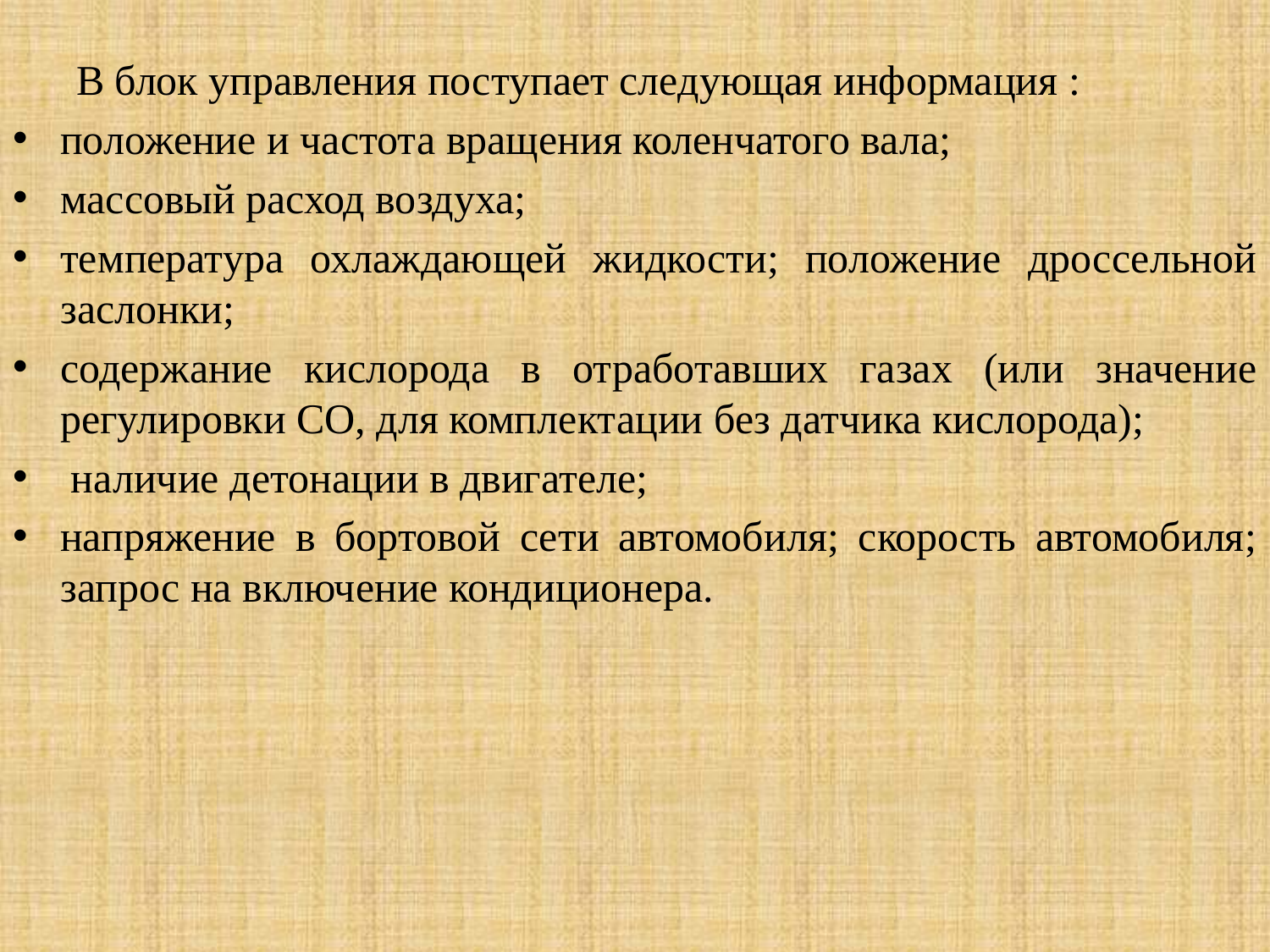

В блок управления поступает следующая информация :
положение и частота вращения коленчатого вала;
массовый расход воздуха;
температура охлаждающей жидкости; положение дроссельной заслонки;
содержание кислорода в отработавших газах (или значение регулировки СО, для комплектации без датчика кислорода);
 наличие детонации в двигателе;
напряжение в бортовой сети автомобиля; скорость автомобиля; запрос на включение кондиционера.